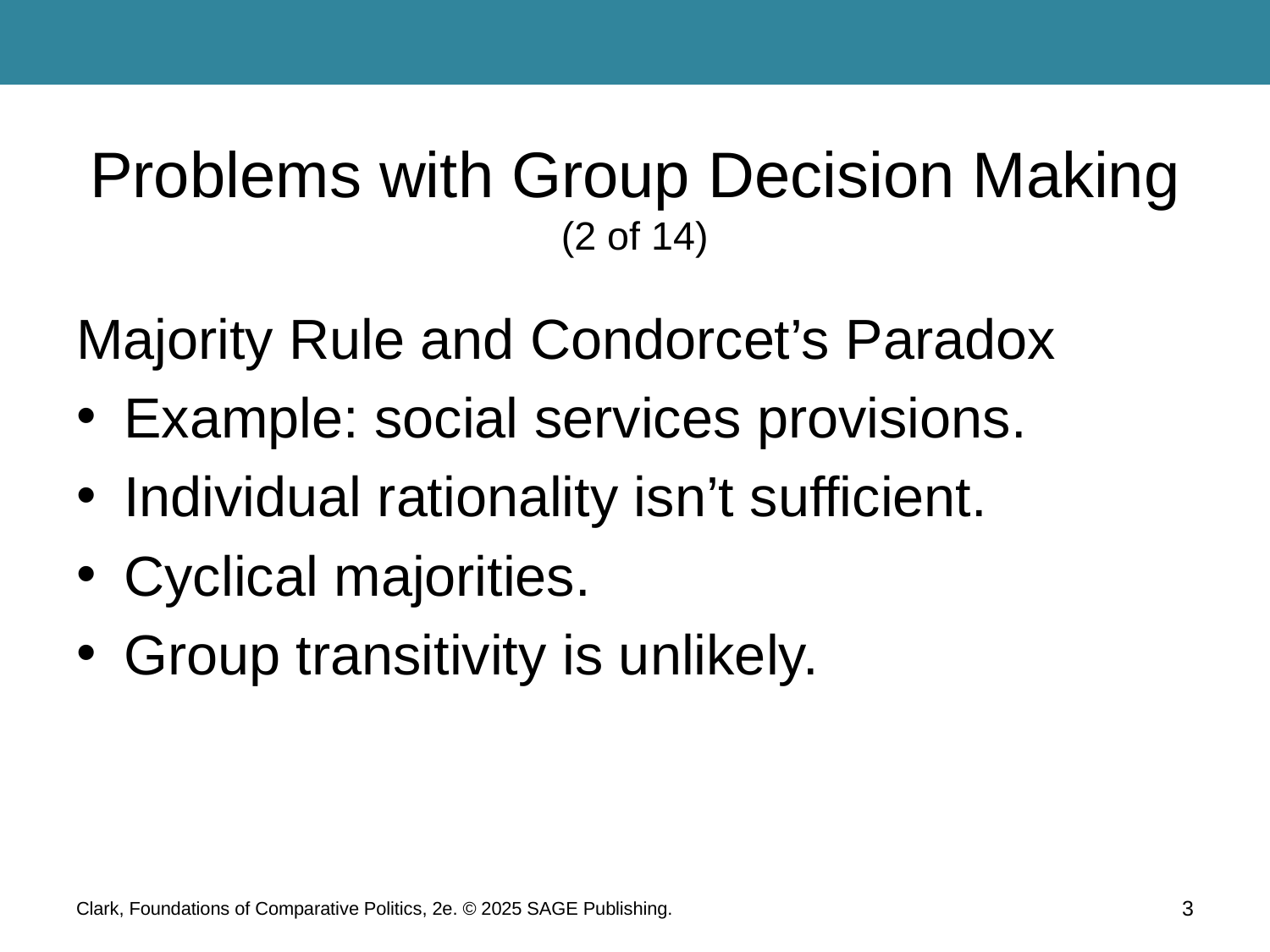

# Problems with Group Decision Making (2 of 14)
Majority Rule and Condorcet’s Paradox
Example: social services provisions.
Individual rationality isn’t sufficient.
Cyclical majorities.
Group transitivity is unlikely.
Clark, Foundations of Comparative Politics, 2e. © 2025 SAGE Publishing.
3